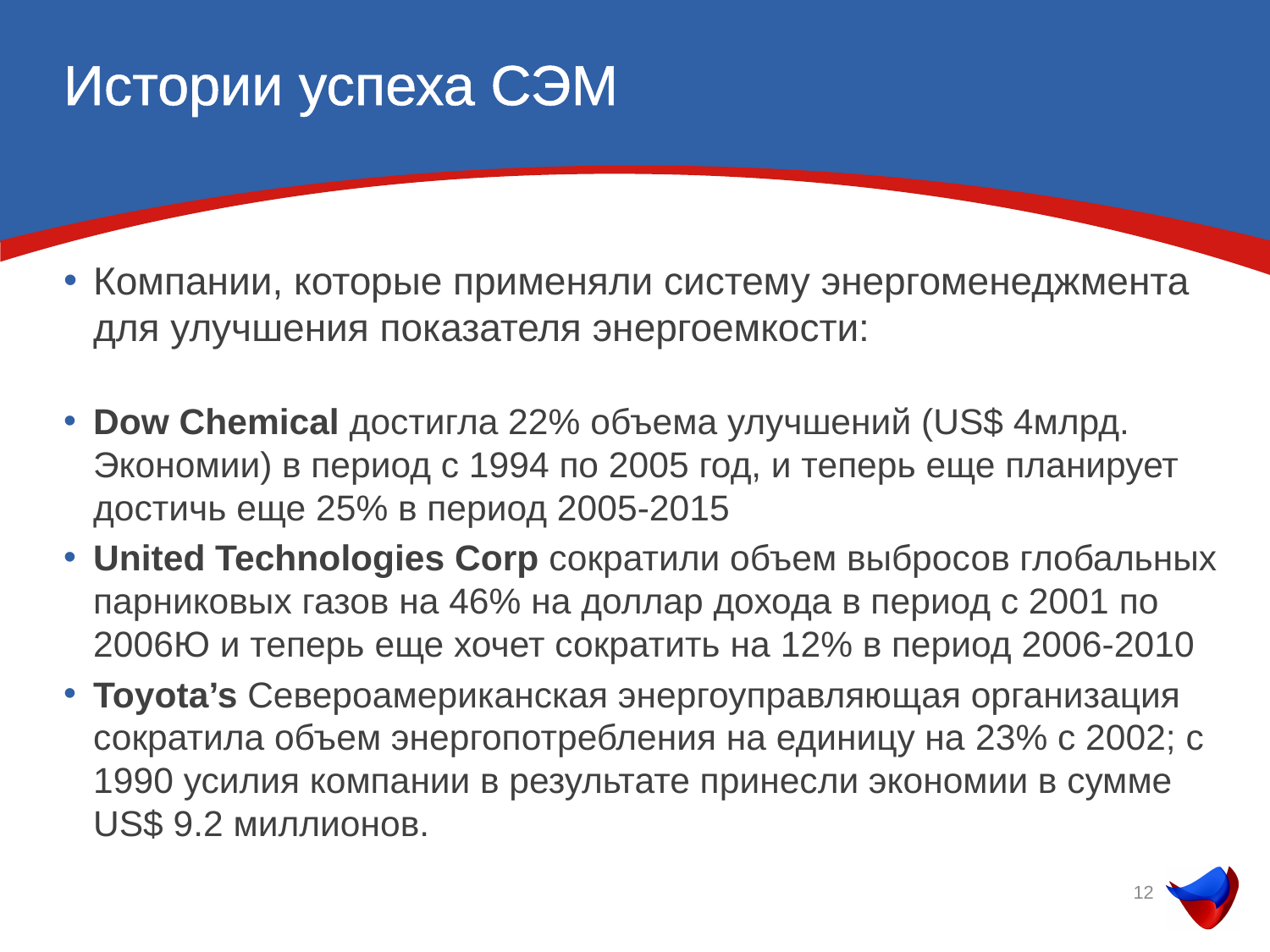

# Истории успеха СЭМ
Компании, которые применяли систему энергоменеджмента для улучшения показателя энергоемкости:

Dow Chemical достигла 22% объема улучшений (US$ 4млрд. Экономии) в период с 1994 по 2005 год, и теперь еще планирует достичь еще 25% в период 2005-2015
United Technologies Corp сократили объем выбросов глобальных парниковых газов на 46% на доллар дохода в период с 2001 по 2006Ю и теперь еще хочет сократить на 12% в период 2006-2010
Toyota’s Североамериканская энергоуправляющая организация сократила объем энергопотребления на единицу на 23% с 2002; с 1990 усилия компании в результате принесли экономии в сумме US$ 9.2 миллионов.
12